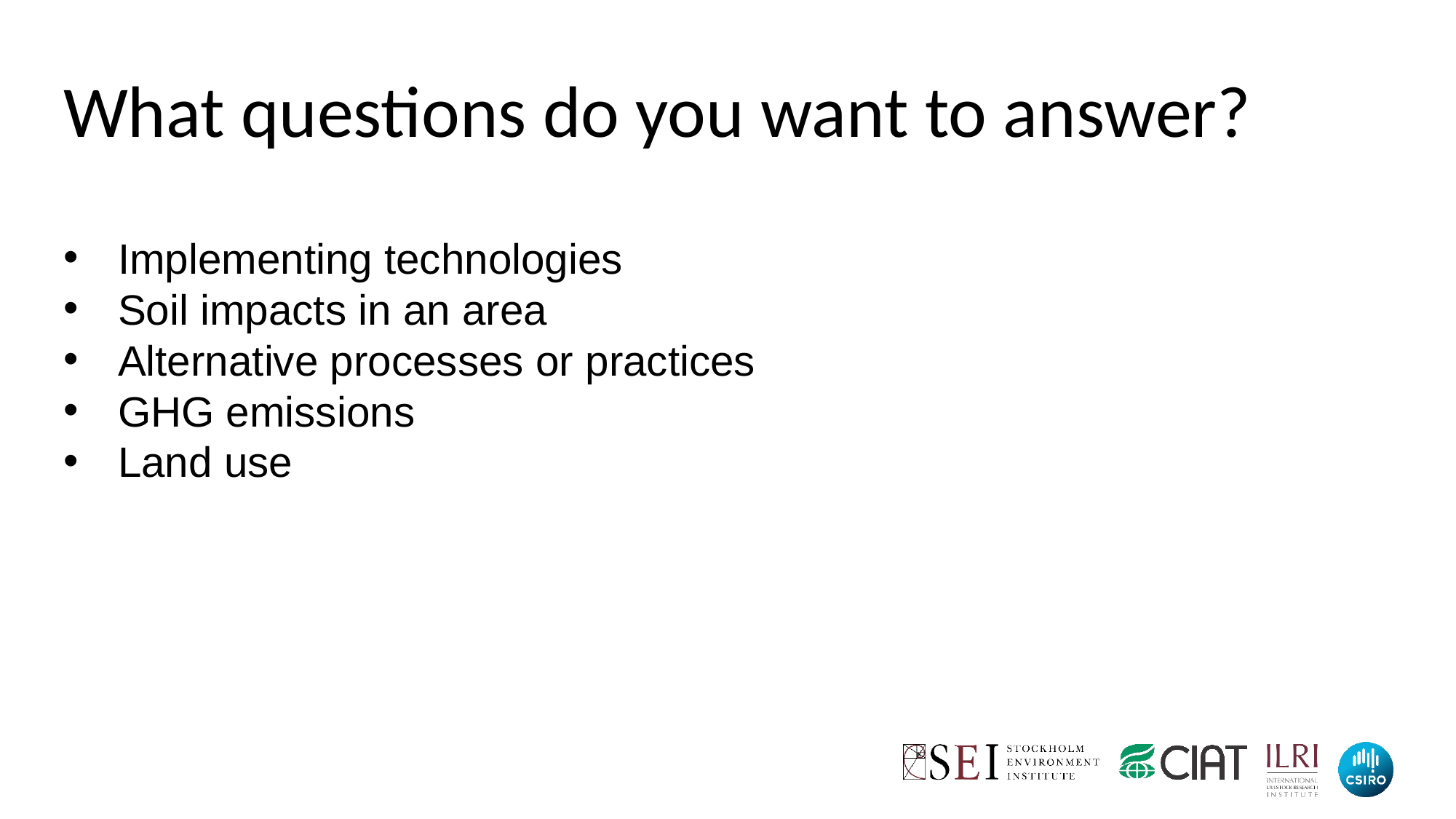

What questions do you want to answer?
Implementing technologies
Soil impacts in an area
Alternative processes or practices
GHG emissions
Land use